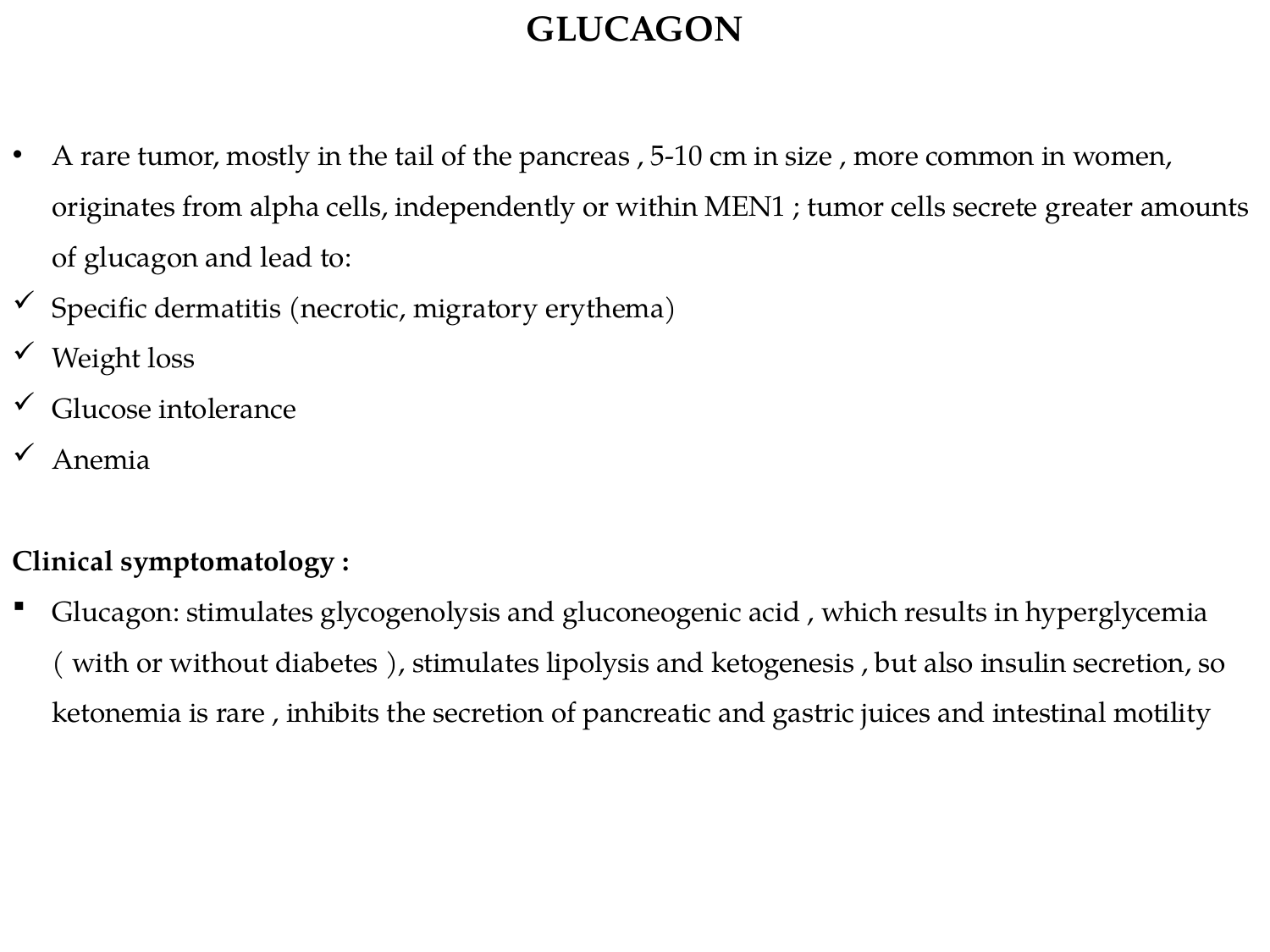

GLUCAGON
A rare tumor, mostly in the tail of the pancreas , 5-10 cm in size , more common in women, originates from alpha cells, independently or within MEN1 ; tumor cells secrete greater amounts of glucagon and lead to:
Specific dermatitis (necrotic, migratory erythema)
Weight loss
Glucose intolerance
Anemia

Clinical symptomatology :
Glucagon: stimulates glycogenolysis and gluconeogenic acid , which results in hyperglycemia ( with or without diabetes ), stimulates lipolysis and ketogenesis , but also insulin secretion, so ketonemia is rare , inhibits the secretion of pancreatic and gastric juices and intestinal motility